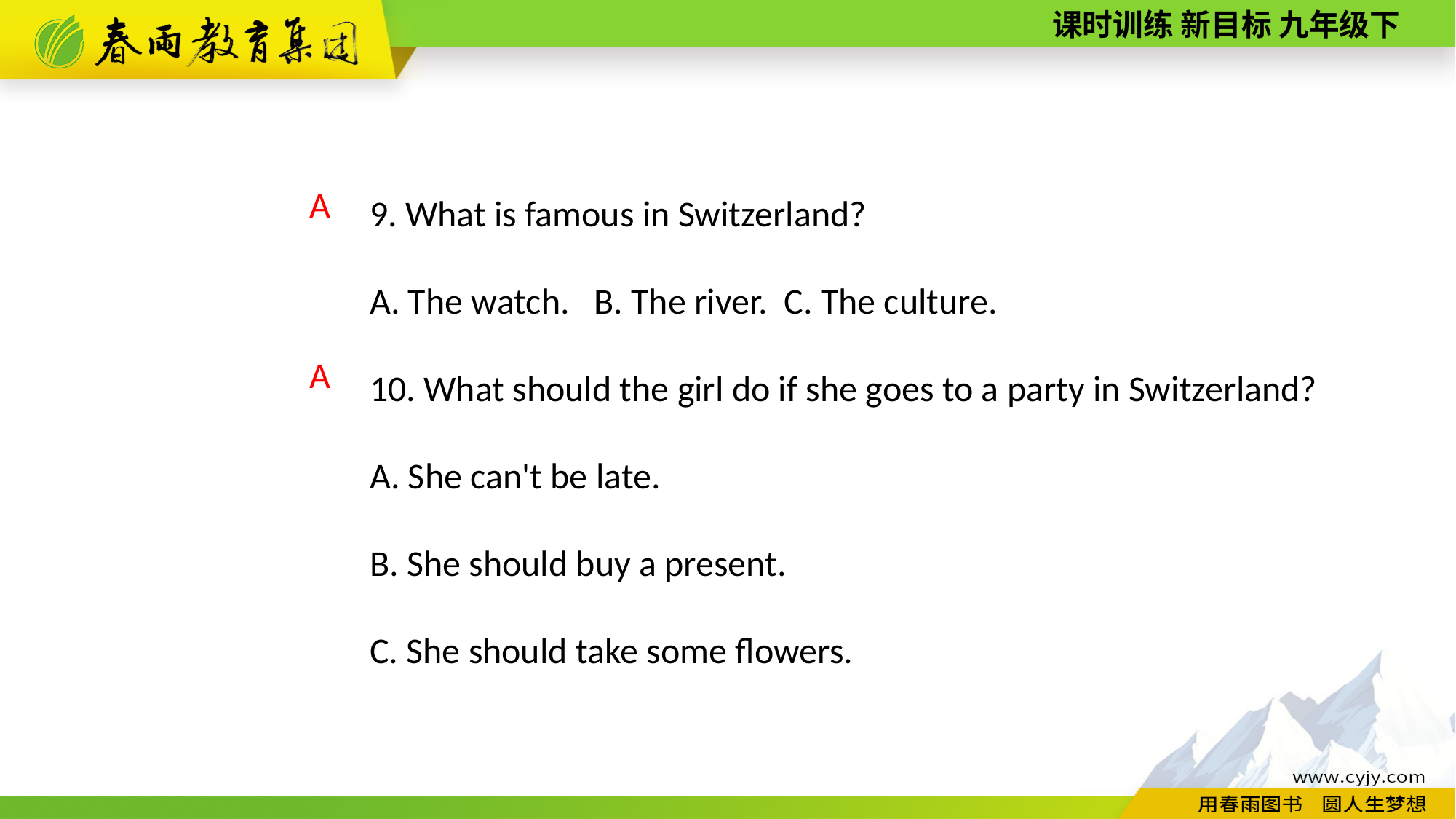

9. What is famous in Switzerland?
A. The watch.   B. The river.  C. The culture.
10. What should the girl do if she goes to a party in Switzerland?
A. She can't be late.
B. She should buy a present.
C. She should take some flowers.
A
A